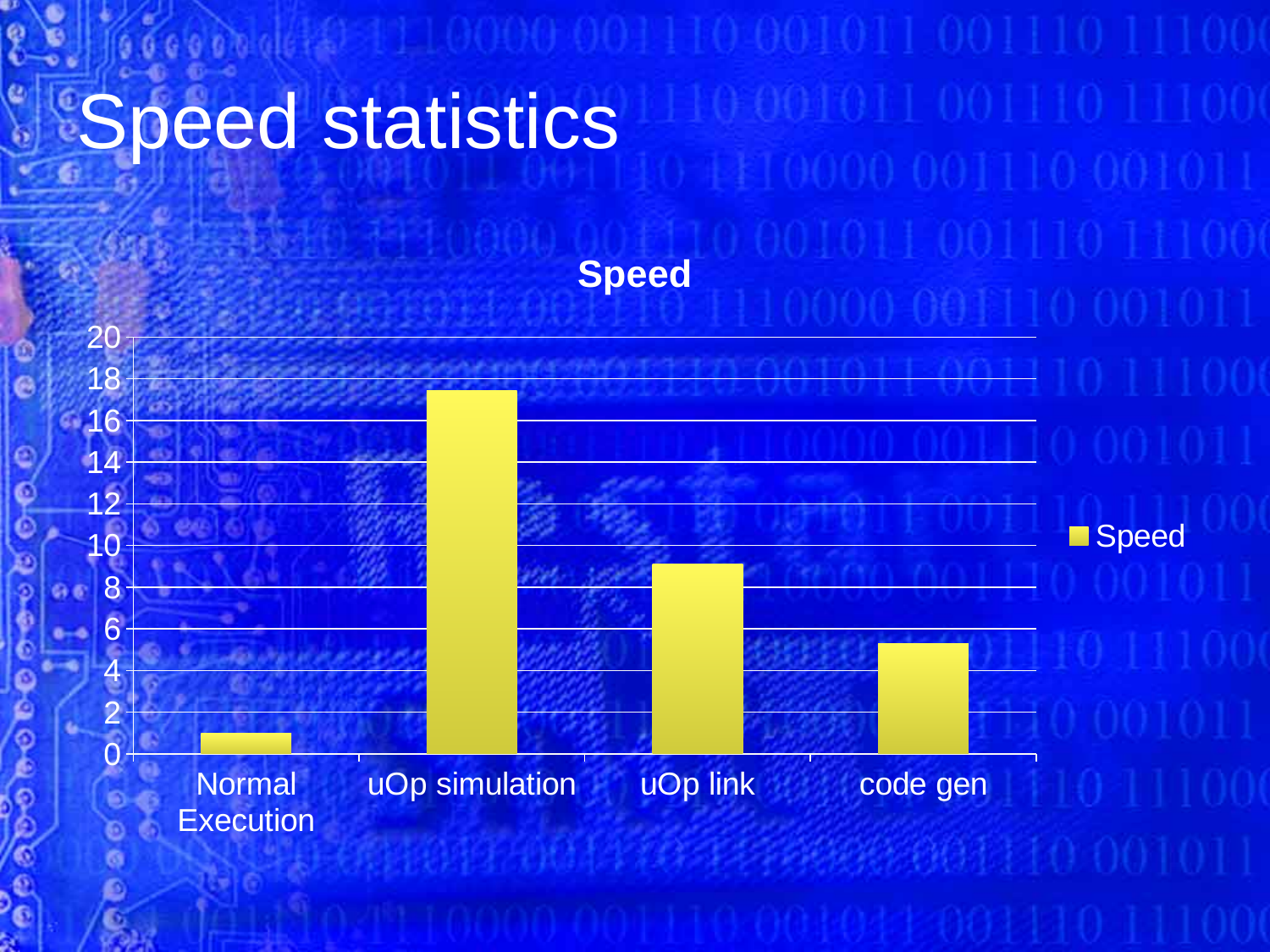

# Speed statistics

### Chart:

| Category | Speed |
|---|---|
| Normal Execution | 1.0 |
| uOp simulation | 17.43999999999999 |
| uOp link | 9.11 |
| code gen | 5.3 |